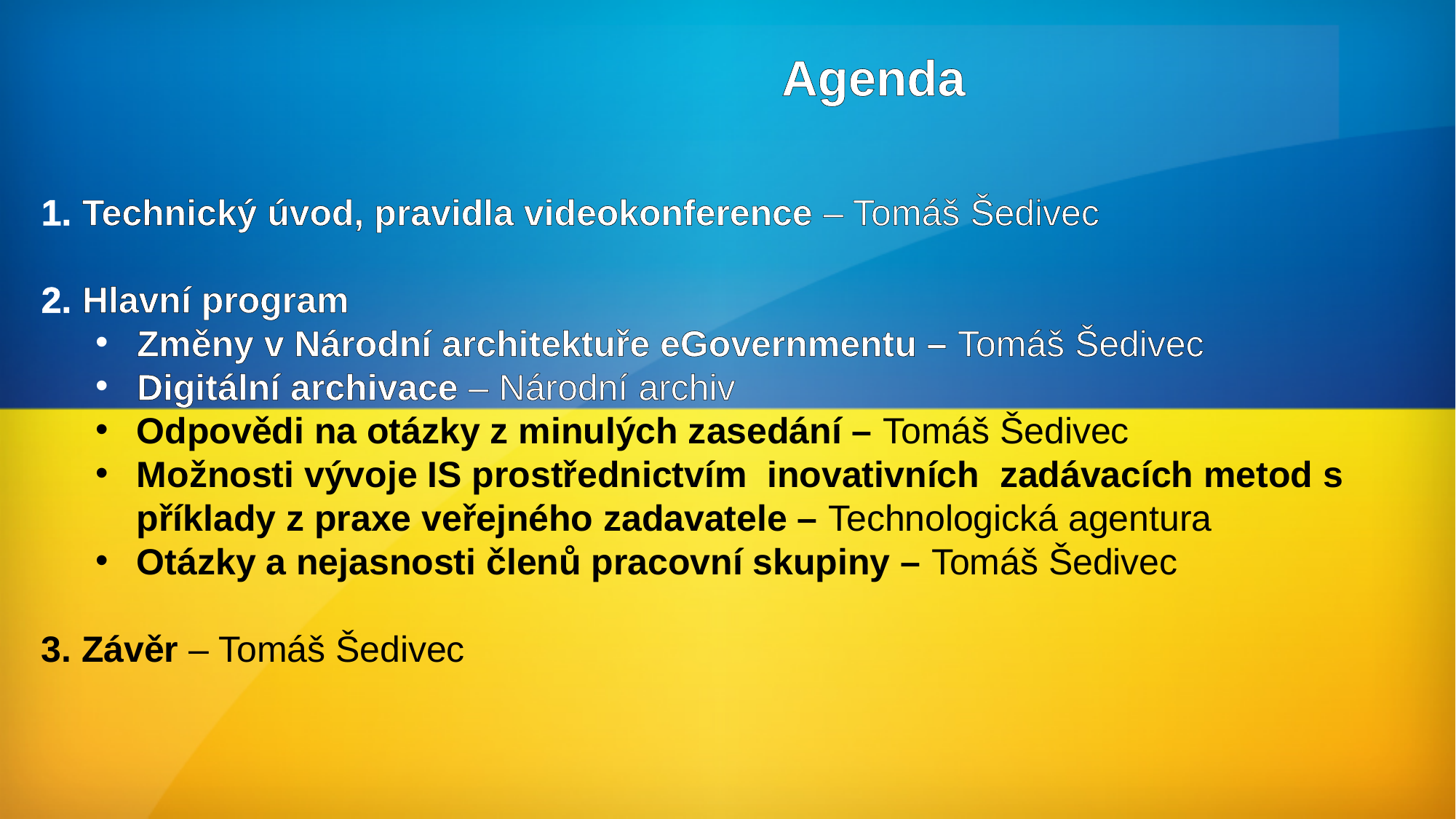

#
Agenda
Technický úvod, pravidla videokonference – Tomáš Šedivec

Hlavní program
Změny v Národní architektuře eGovernmentu – Tomáš Šedivec
Digitální archivace – Národní archiv
Odpovědi na otázky z minulých zasedání – Tomáš Šedivec
Možnosti vývoje IS prostřednictvím  inovativních  zadávacích metod s příklady z praxe veřejného zadavatele – Technologická agentura
Otázky a nejasnosti členů pracovní skupiny – Tomáš Šedivec

3. Závěr – Tomáš Šedivec